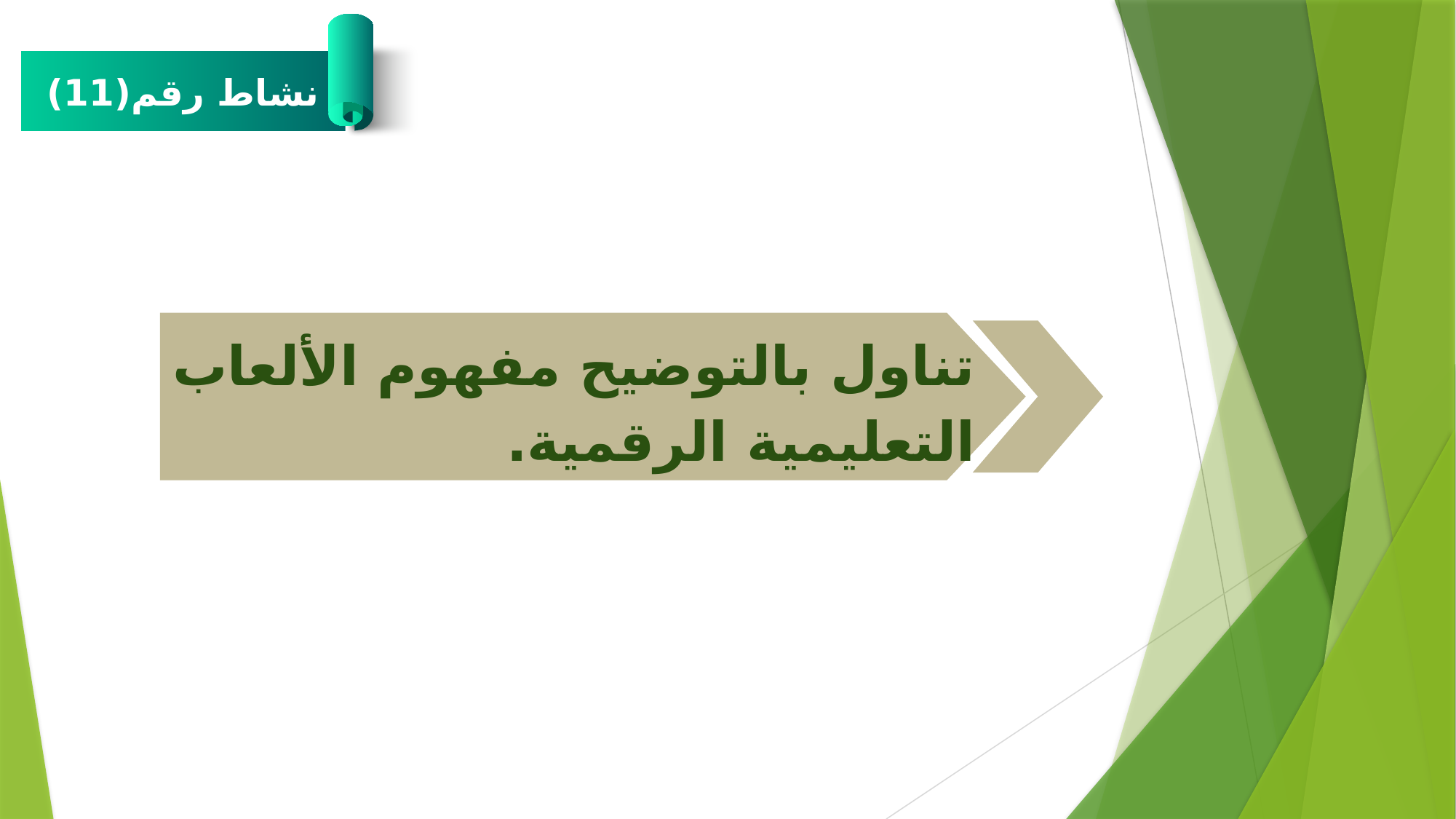

نشاط رقم(11)

تناول بالتوضيح مفهوم الألعاب التعليمية الرقمية.